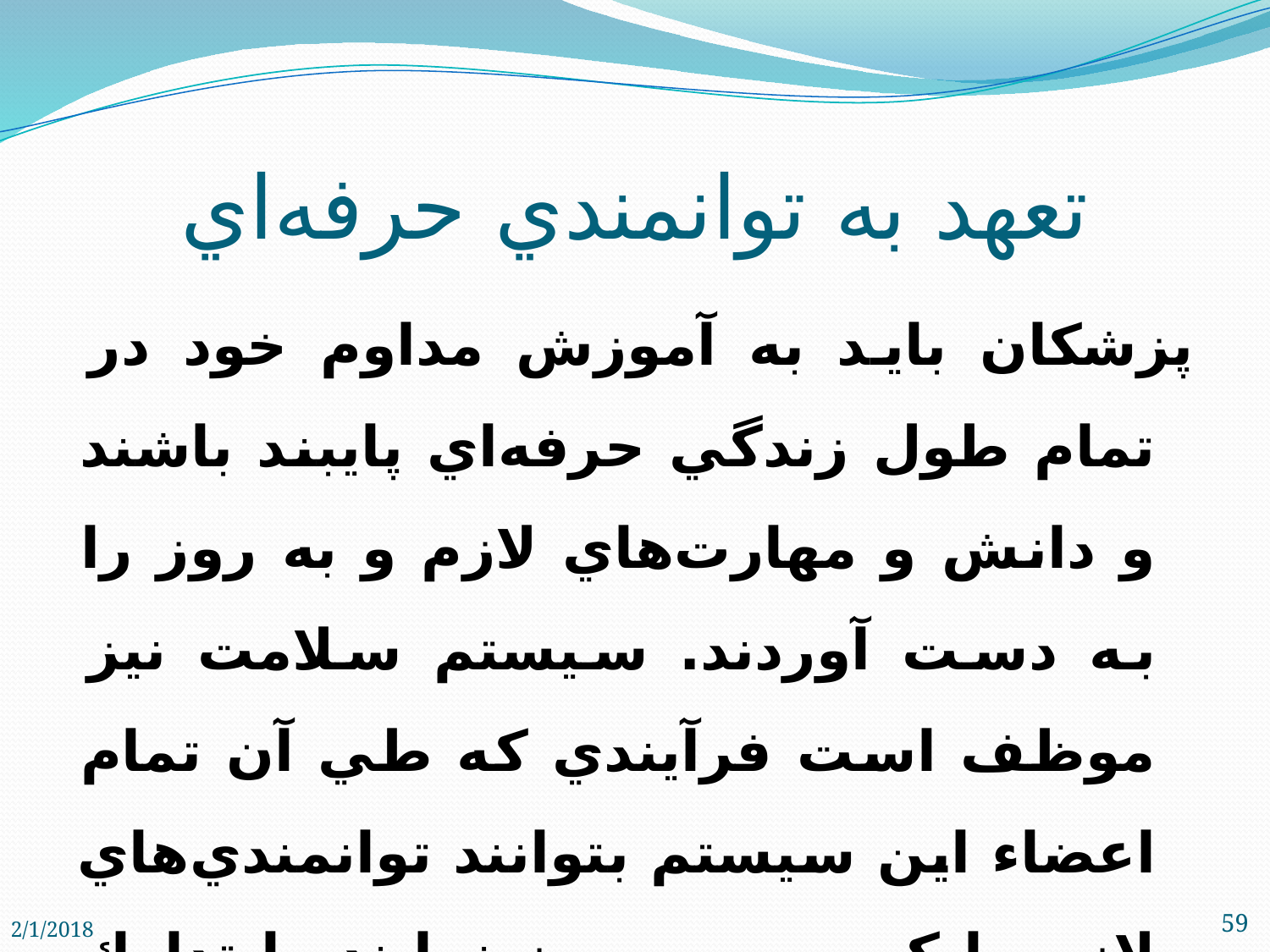

# تعهد به توانمندي حرفه‌اي
پزشكان بايد به آموزش مداوم خود در تمام طول زندگي حرفه‌اي پايبند باشند و دانش و مهارت‌هاي لازم و به روز را به دست آوردند. سيستم سلامت نيز موظف است فرآيندي كه طي آن تمام اعضاء اين سيستم بتوانند توانمندي‌هاي لازم را كسب و به روز نمايند را تدارك ببينند.
2/1/2018
59